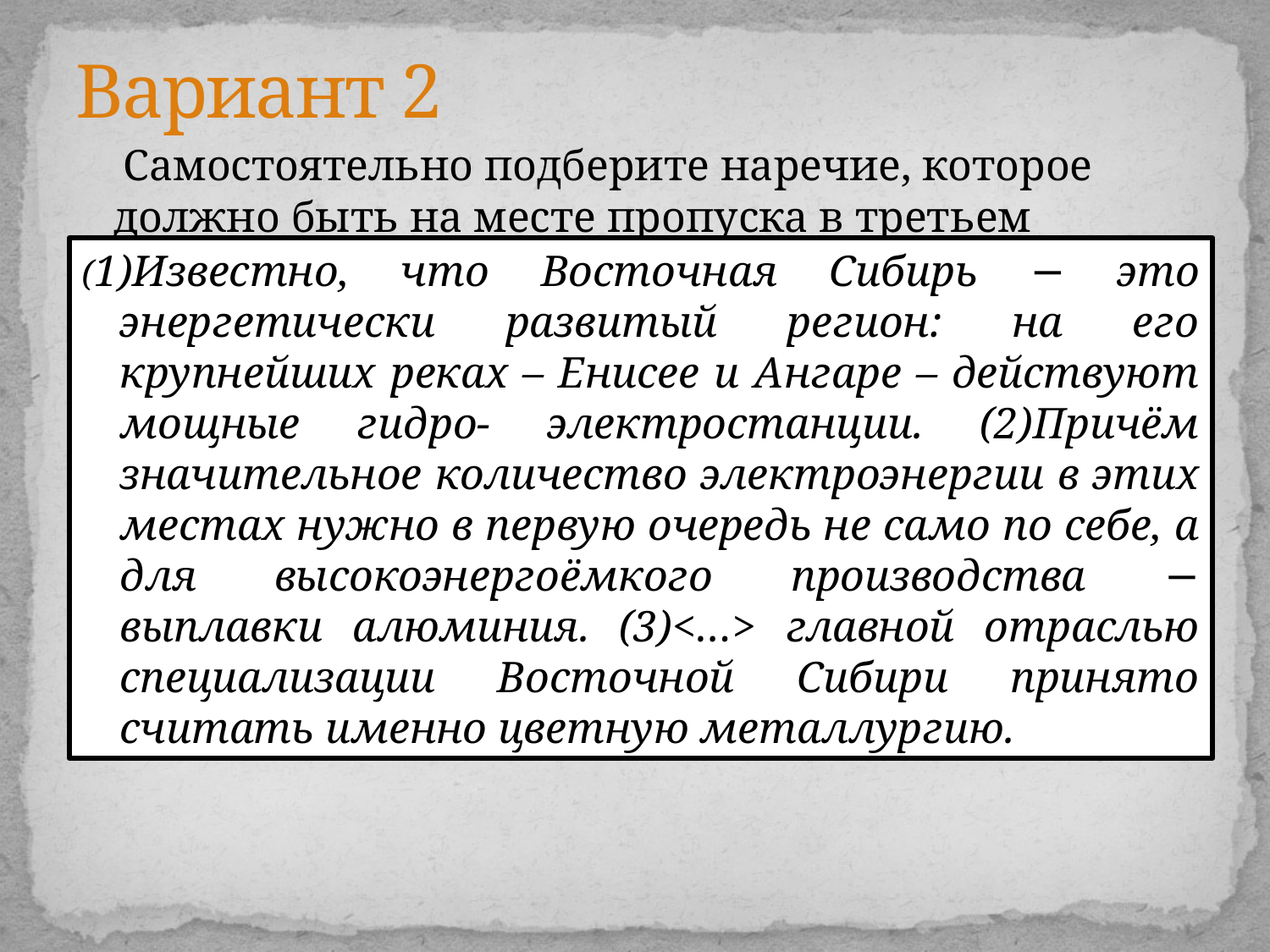

# Вариант 2
    Самостоятельно подберите наречие, которое должно быть на месте пропуска в третьем предложении текста.

(1)Известно, что Восточная Сибирь − это энергетически развитый регион: на его крупнейших реках – Енисее и Ангаре – действуют мощные гидро- электростанции. (2)Причём значительное количество электроэнергии в этих местах нужно в первую очередь не само по себе, а для высокоэнергоёмкого производства − выплавки алюминия. (3)<…> главной отраслью специализации Восточной Сибири принято считать именно цветную металлургию.